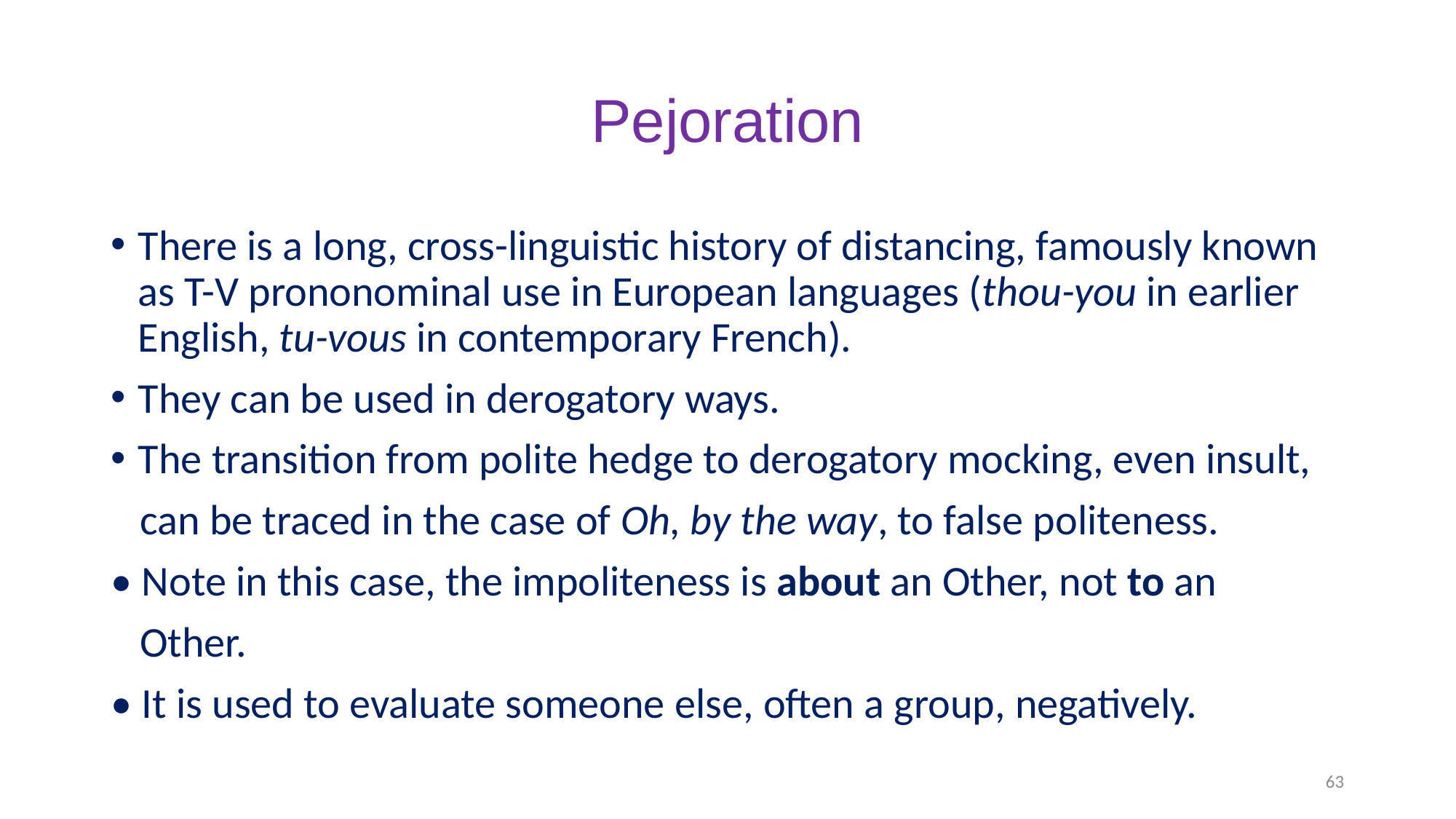

# Pejoration
There is a long, cross-linguistic history of distancing, famously known as T-V prononominal use in European languages (thou-you in earlier English, tu-vous in contemporary French).
They can be used in derogatory ways.
The transition from polite hedge to derogatory mocking, even insult,
   can be traced in the case of Oh, by the way, to false politeness.
• Note in this case, the impoliteness is about an Other, not to an
   Other.
• It is used to evaluate someone else, often a group, negatively.

63